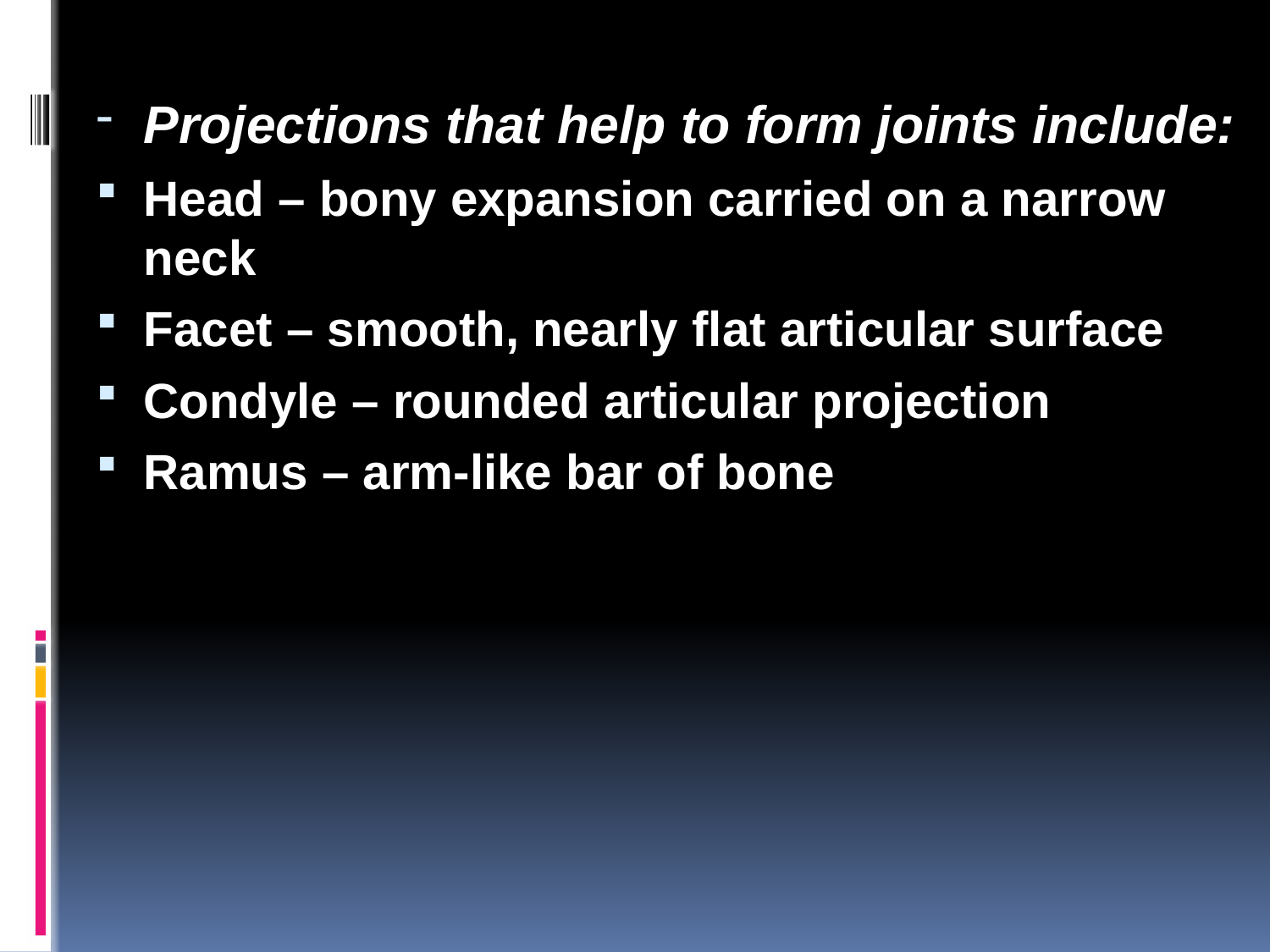

#
Projections that help to form joints include:
Head – bony expansion carried on a narrow neck
Facet – smooth, nearly flat articular surface
Condyle – rounded articular projection
Ramus – arm-like bar of bone